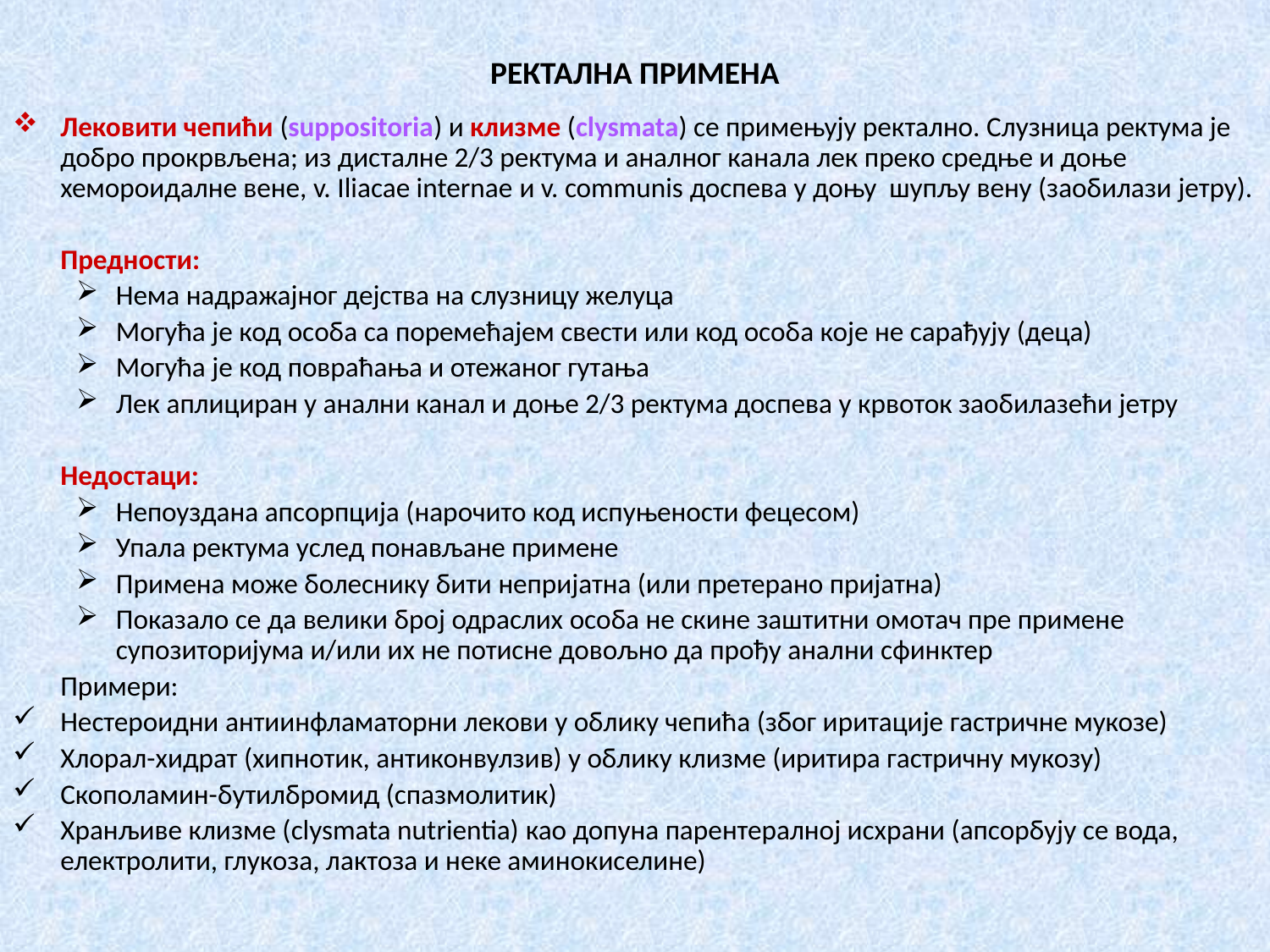

# РЕКТАЛНА ПРИМЕНА
Лековити чепићи (suppositoria) и клизме (clysmata) се примењују ректално. Слузница ректума је добро прокрвљена; из дисталне 2/3 ректума и аналног канала лек преко средње и доње хемороидалне вене, v. Iliacae internae и v. communis доспева у доњу  шупљу вену (заобилази јетру).

	Предности:
Нема надражајног дејства на слузницу желуца
Могућа је код особа са поремећајем свести или код особа које не сарађују (деца)
Могућа је код повраћања и отежаног гутања
Лек аплициран у анални канал и доње 2/3 ректума доспева у крвоток заобилазећи јетру

	Недостаци:
Непоуздана апсорпција (нарочито код испуњености фецесом)
Упала ректума услед понављане примене
Примена може болеснику бити непријатна (или претерано пријатна)
Показало се да велики број одраслих особа не скине заштитни омотач пре примене супозиторијума и/или их не потисне довољно да прођу анални сфинктер
	Примери:
Нестероидни антиинфламаторни лекови у облику чепића (због иритације гастричне мукозе)
Хлорал-хидрат (хипнотик, антиконвулзив) у облику клизме (иритира гастричну мукозу)
Скополамин-бутилбромид (спазмолитик)
Хранљиве клизме (clysmata nutrientia) као допуна парентералној исхрани (апсорбују се вода, електролити, глукоза, лактоза и неке аминокиселине)